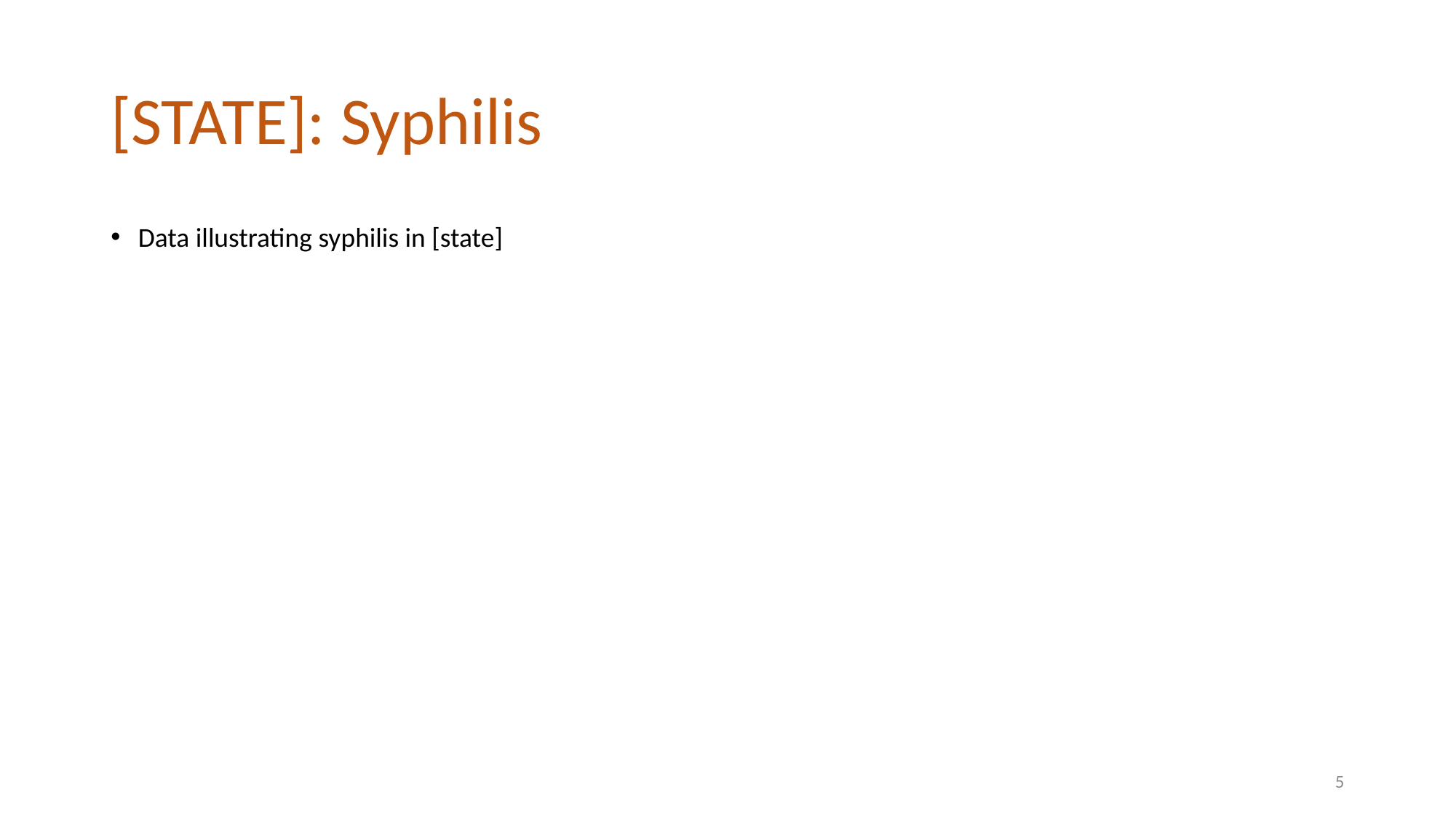

# [STATE]: Syphilis
Data illustrating syphilis in [state]
5